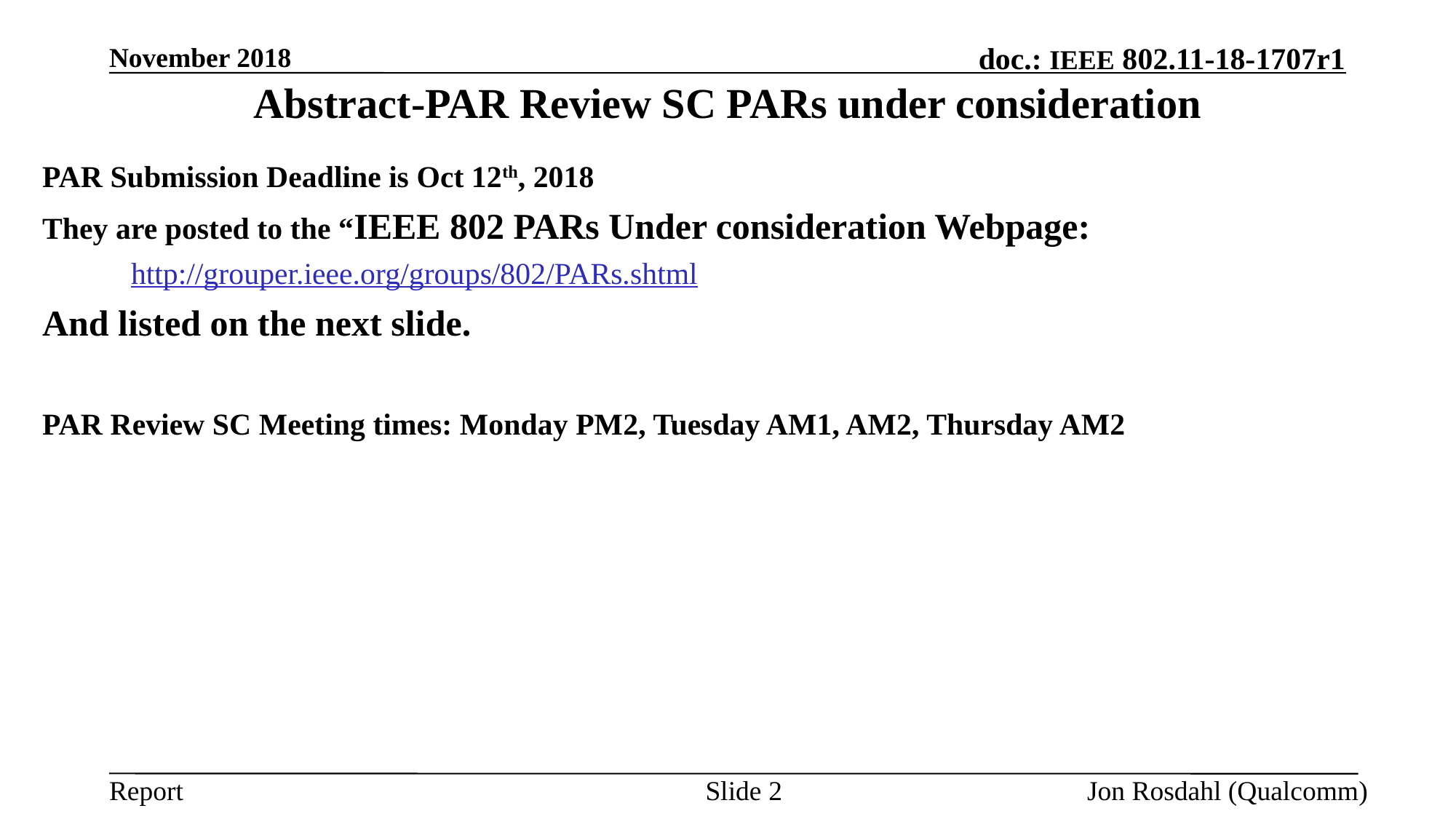

November 2018
# Abstract-PAR Review SC PARs under consideration
PAR Submission Deadline is Oct 12th, 2018
They are posted to the “IEEE 802 PARs Under consideration Webpage:
	http://grouper.ieee.org/groups/802/PARs.shtml
And listed on the next slide.

PAR Review SC Meeting times: Monday PM2, Tuesday AM1, AM2, Thursday AM2
Slide 2
Jon Rosdahl (Qualcomm)